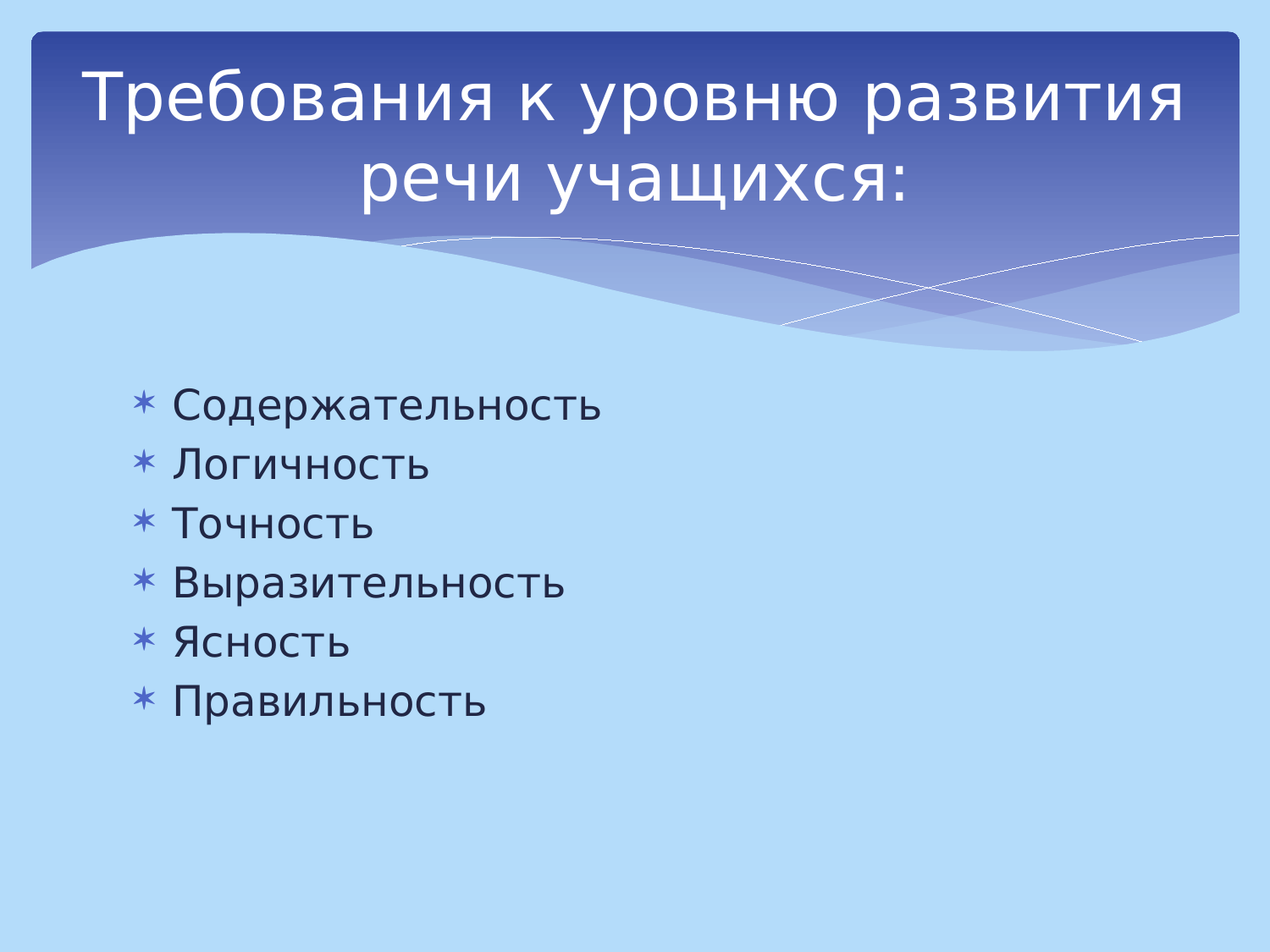

# Требования к уровню развития речи учащихся:
Содержательность
Логичность
Точность
Выразительность
Ясность
Правильность